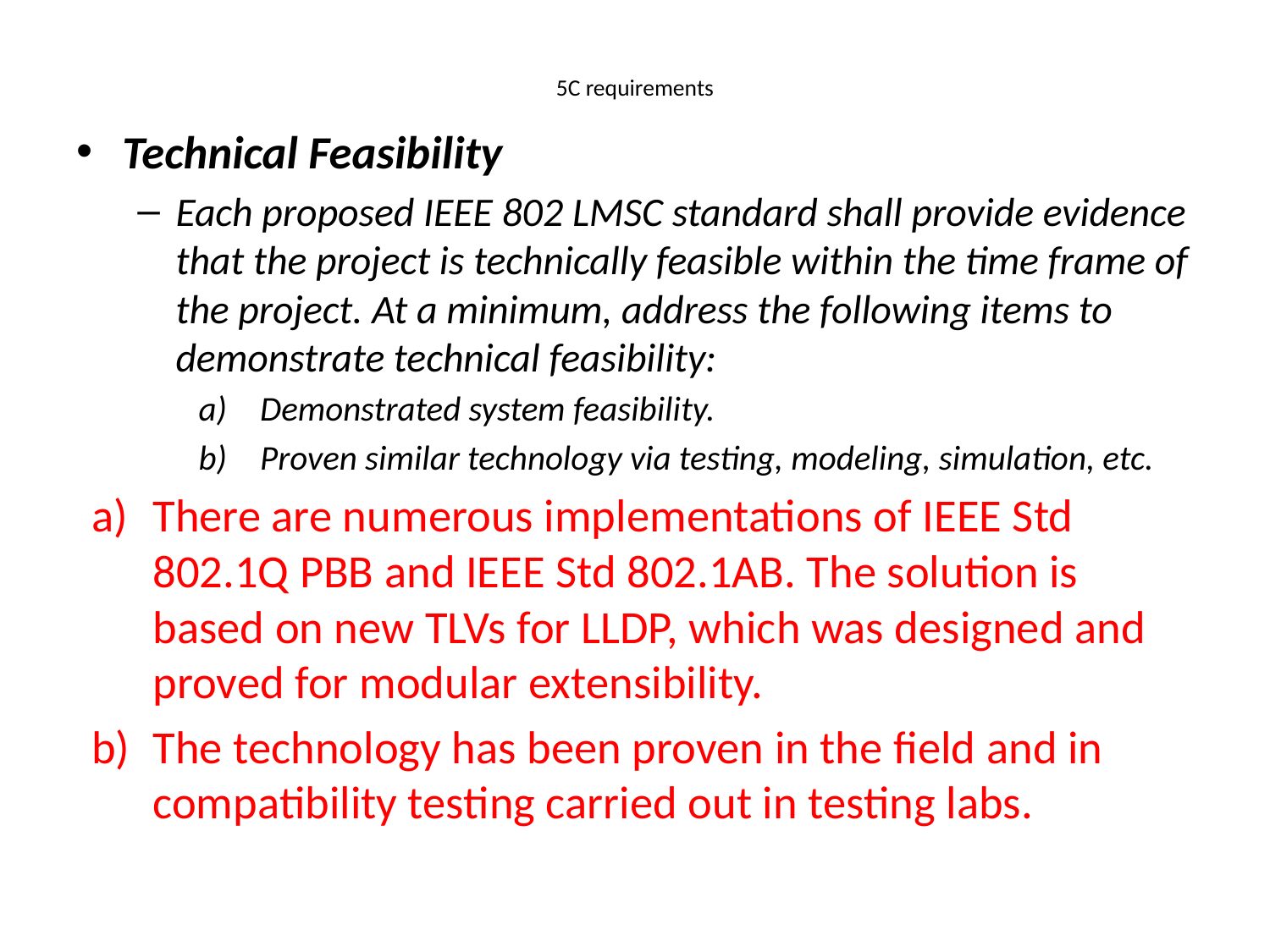

# 5C requirements
Technical Feasibility
Each proposed IEEE 802 LMSC standard shall provide evidence that the project is technically feasible within the time frame of the project. At a minimum, address the following items to demonstrate technical feasibility:
Demonstrated system feasibility.
Proven similar technology via testing, modeling, simulation, etc.
There are numerous implementations of IEEE Std 802.1Q PBB and IEEE Std 802.1AB. The solution is based on new TLVs for LLDP, which was designed and proved for modular extensibility.
The technology has been proven in the field and in compatibility testing carried out in testing labs.